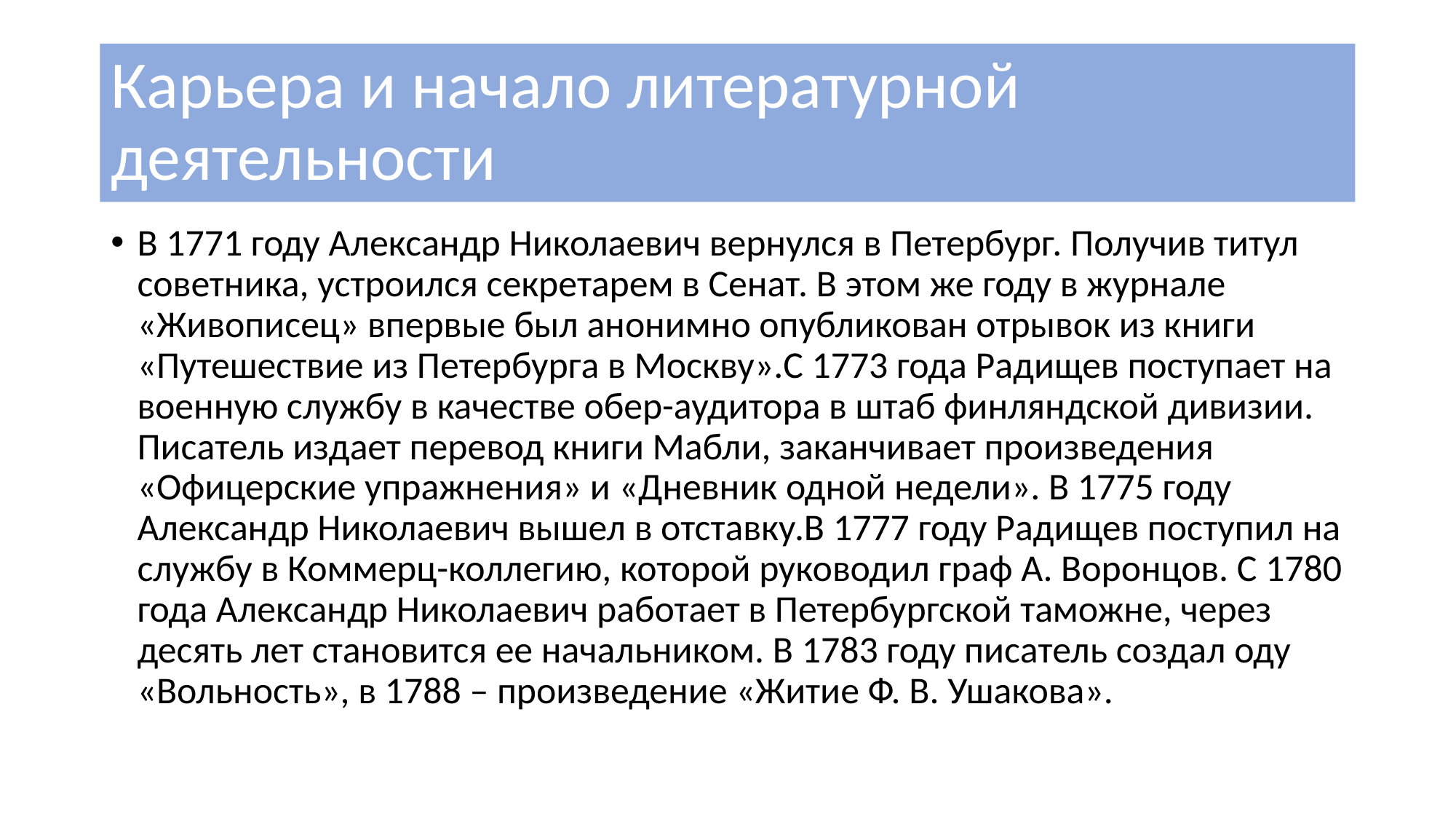

# Карьера и начало литературной деятельности
В 1771 году Александр Николаевич вернулся в Петербург. Получив титул советника, устроился секретарем в Сенат. В этом же году в журнале «Живописец» впервые был анонимно опубликован отрывок из книги «Путешествие из Петербурга в Москву».С 1773 года Радищев поступает на военную службу в качестве обер-аудитора в штаб финляндской дивизии. Писатель издает перевод книги Мабли, заканчивает произведения «Офицерские упражнения» и «Дневник одной недели». В 1775 году Александр Николаевич вышел в отставку.В 1777 году Радищев поступил на службу в Коммерц-коллегию, которой руководил граф А. Воронцов. С 1780 года Александр Николаевич работает в Петербургской таможне, через десять лет становится ее начальником. В 1783 году писатель создал оду «Вольность», в 1788 – произведение «Житие Ф. В. Ушакова».